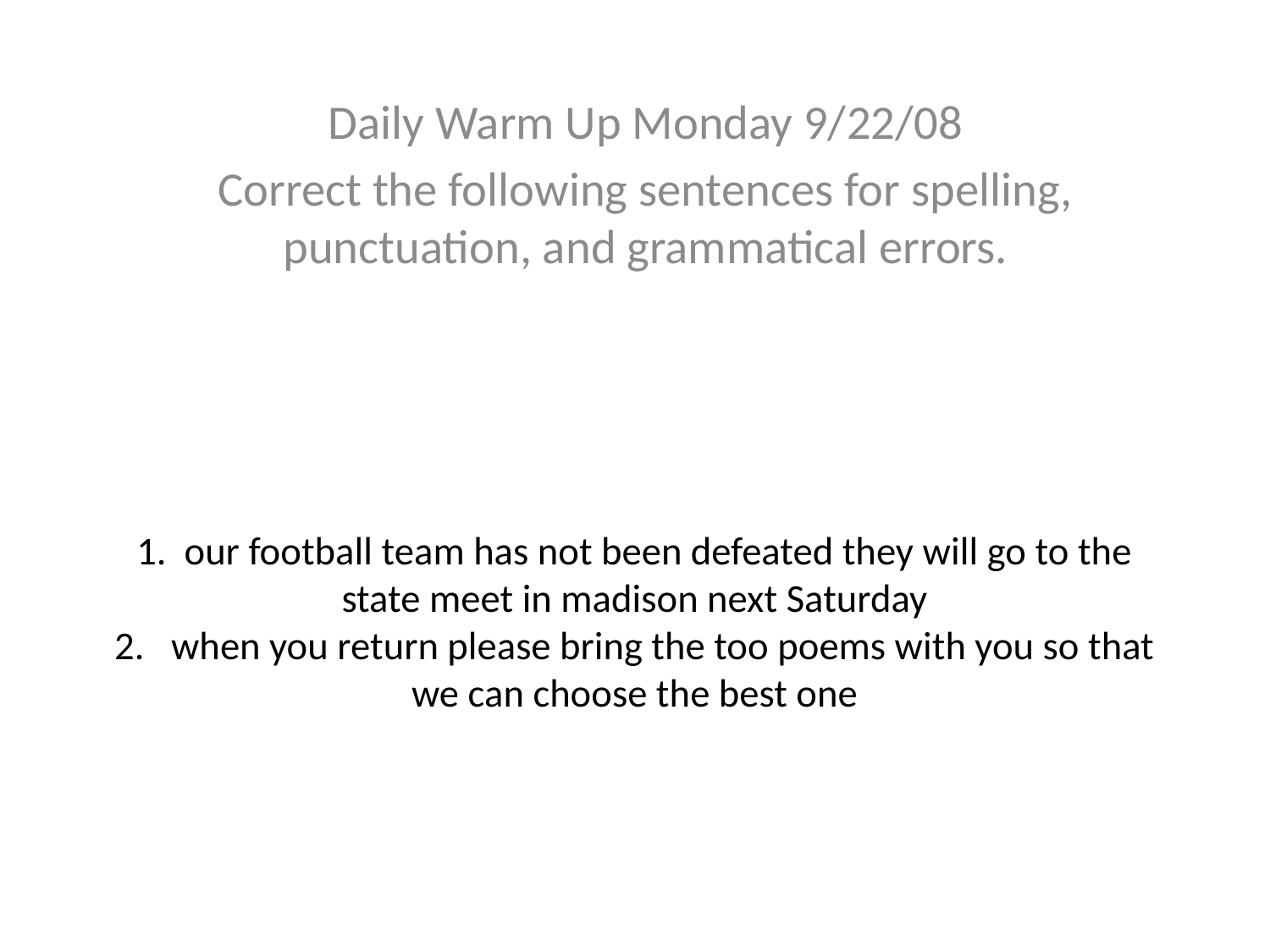

Daily Warm Up Monday 9/22/08
Correct the following sentences for spelling, punctuation, and grammatical errors.

# 1.  our football team has not been defeated they will go to the state meet in madison next Saturday 2.   when you return please bring the too poems with you so that we can choose the best one